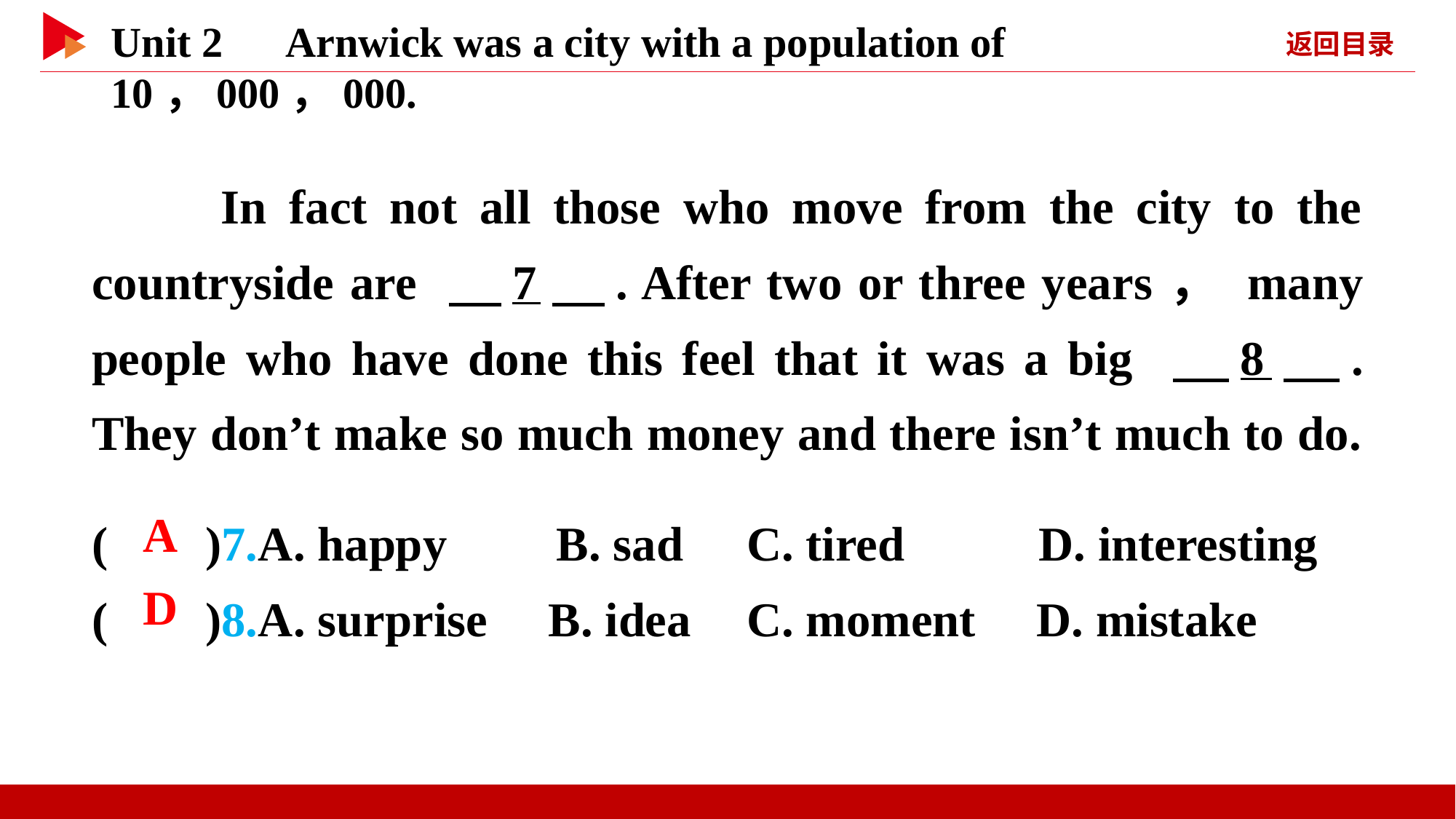

In fact not all those who move from the city to the countryside are 　7　. After two or three years， many people who have done this feel that it was a big 　8　. They don’t make so much money and there isn’t much to do.
(        )7.A. happy         B. sad	C. tired           D. interesting
(        )8.A. surprise     B. idea	C. moment     D. mistake
   A
   D